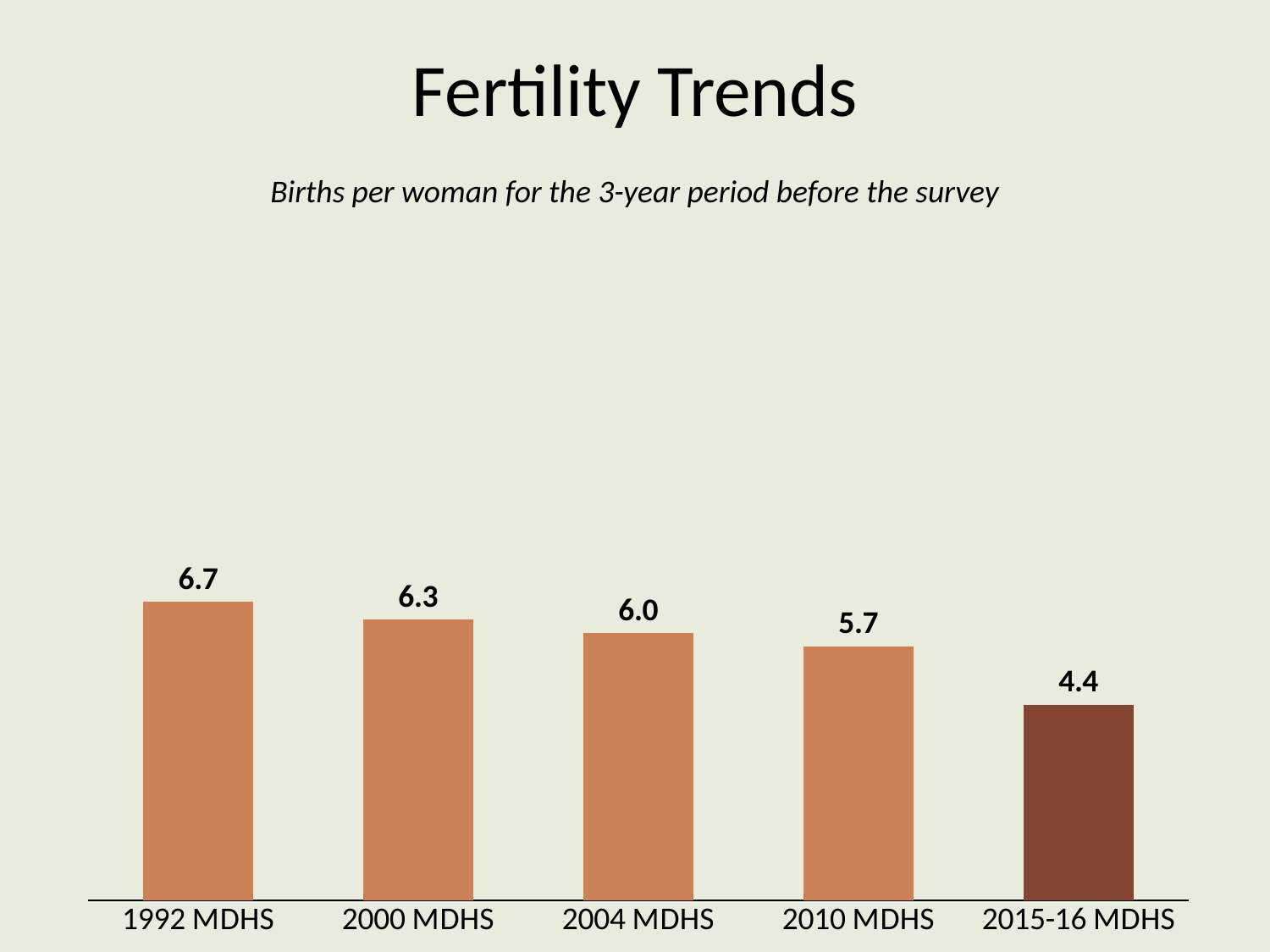

# Fertility Trends
Births per woman for the 3-year period before the survey

### Chart

| Category | Column1 |
|---|---|
| 1992 MDHS | 6.7 |
| 2000 MDHS | 6.3 |
| 2004 MDHS | 6.0 |
| 2010 MDHS | 5.7 |
| 2015-16 MDHS | 4.4 |